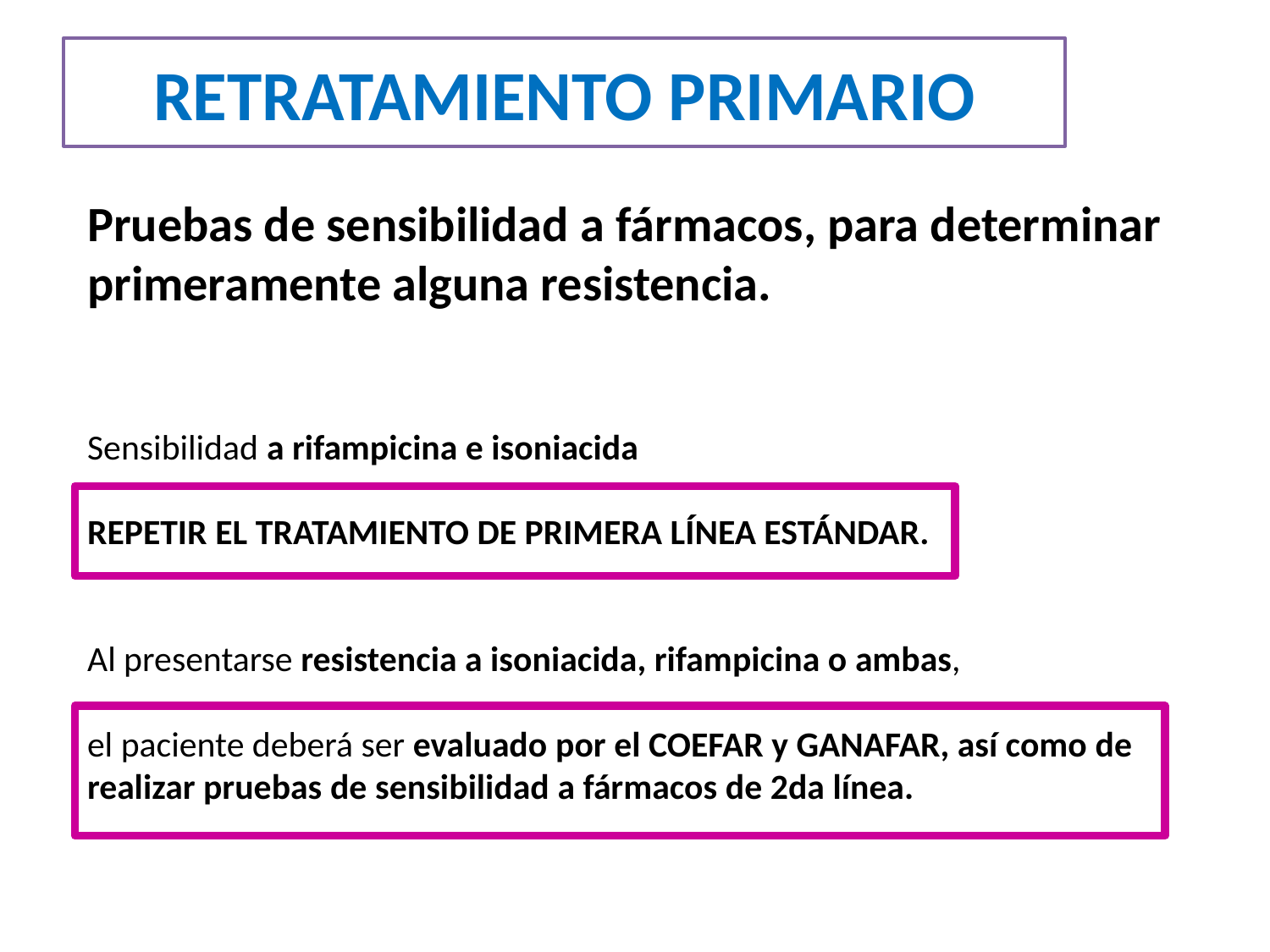

# RETRATAMIENTO PRIMARIO
Pruebas de sensibilidad a fármacos, para determinar primeramente alguna resistencia.

Sensibilidad a rifampicina e isoniacida

REPETIR EL TRATAMIENTO DE PRIMERA LÍNEA ESTÁNDAR.

Al presentarse resistencia a isoniacida, rifampicina o ambas,

el paciente deberá ser evaluado por el COEFAR y GANAFAR, así como de realizar pruebas de sensibilidad a fármacos de 2da línea.